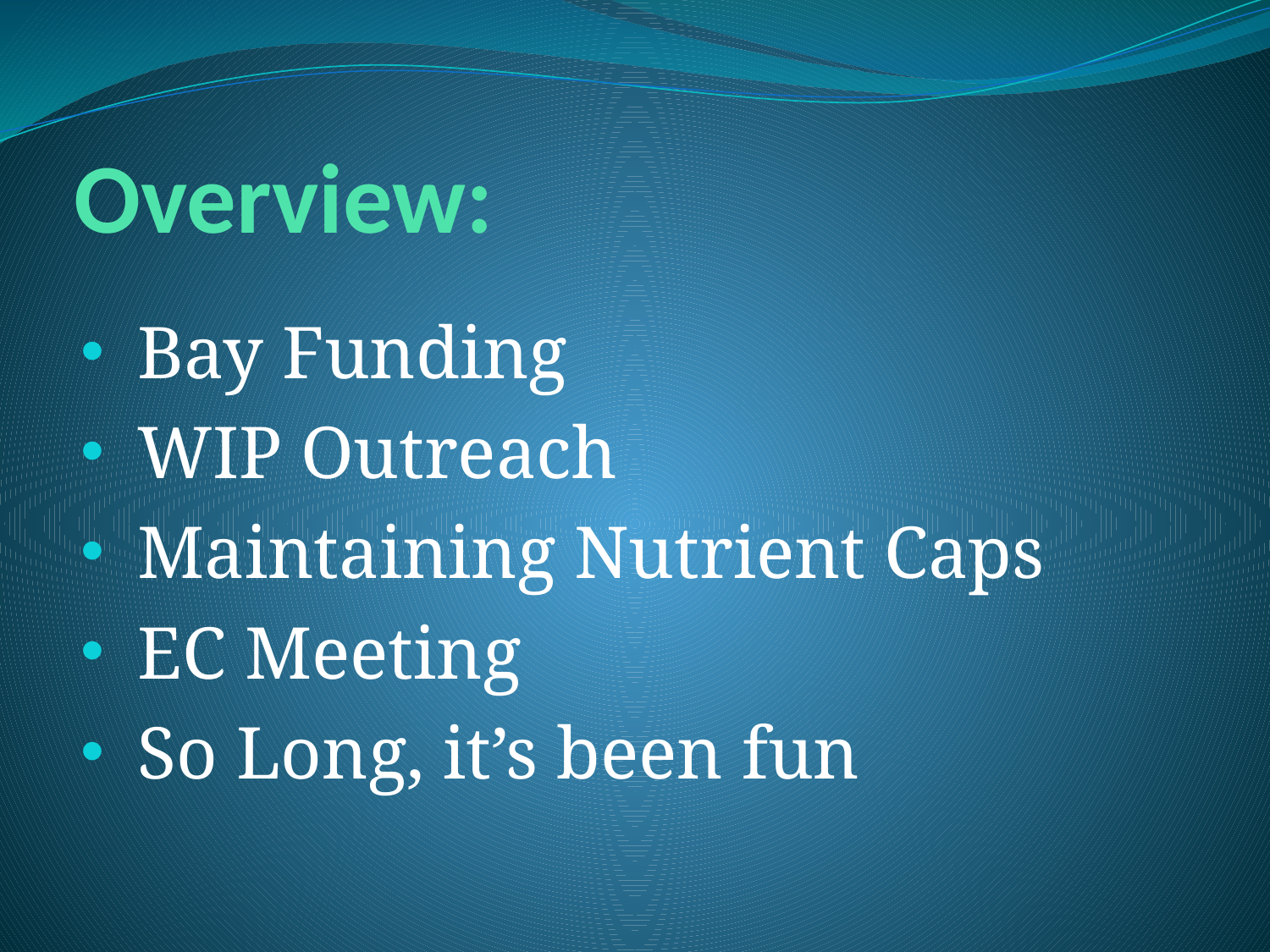

# Overview:

Bay Funding
WIP Outreach
Maintaining Nutrient Caps
EC Meeting
So Long, it’s been fun